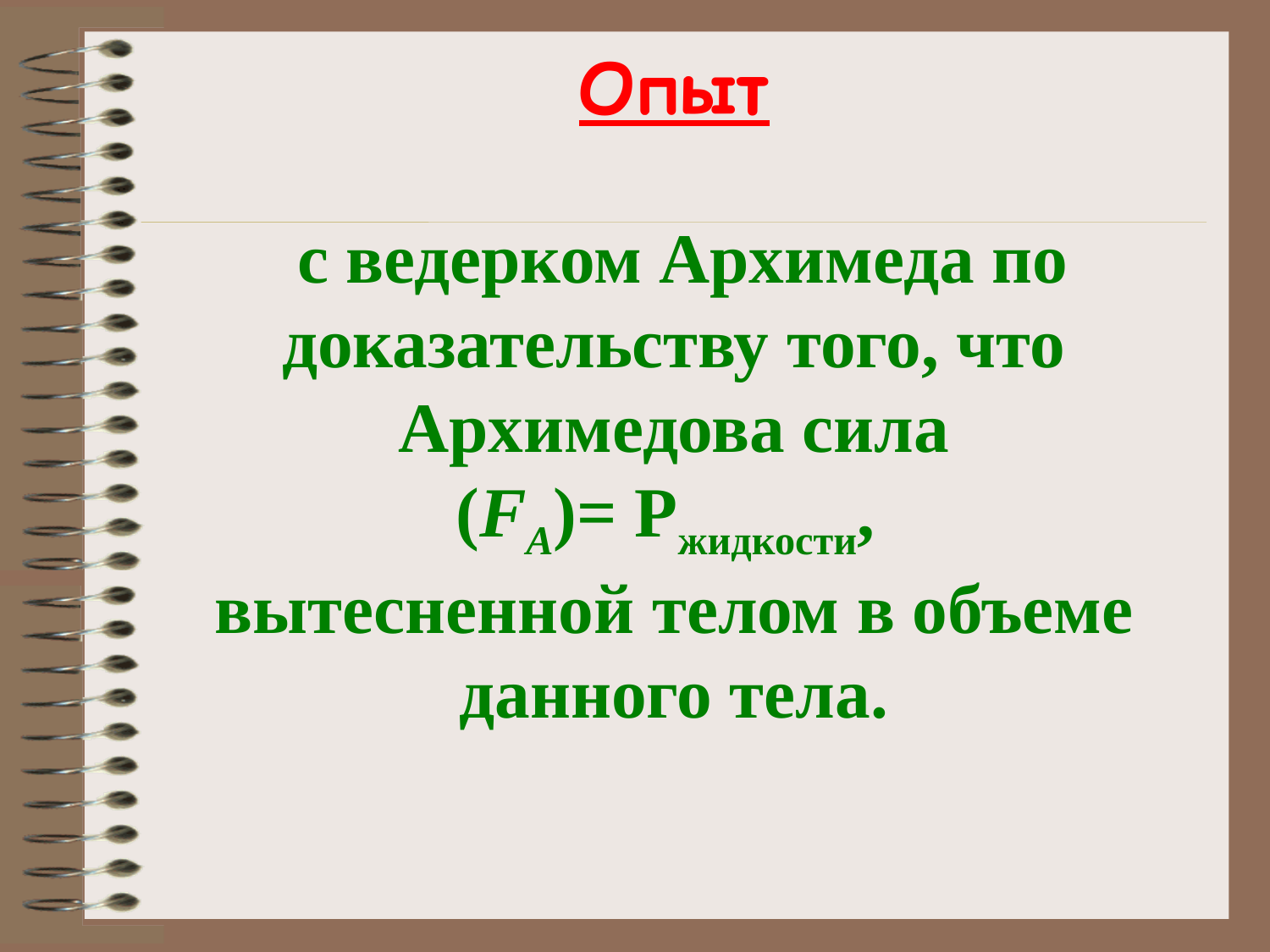

# Опыт с ведерком Архимеда по доказательству того, что Архимедова сила (FА)= Ржидкости, вытесненной телом в объеме данного тела.